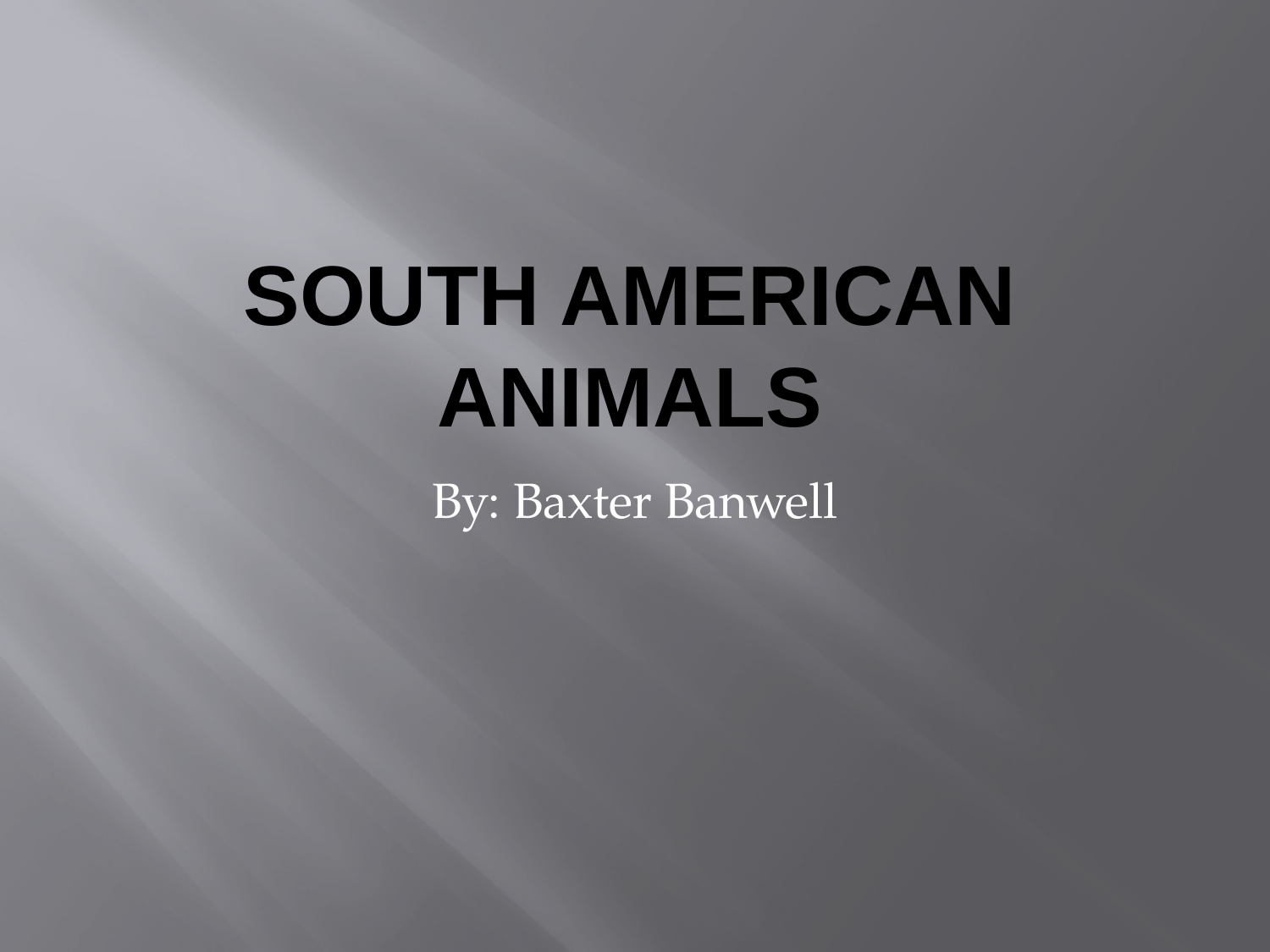

# South american animals
By: Baxter Banwell